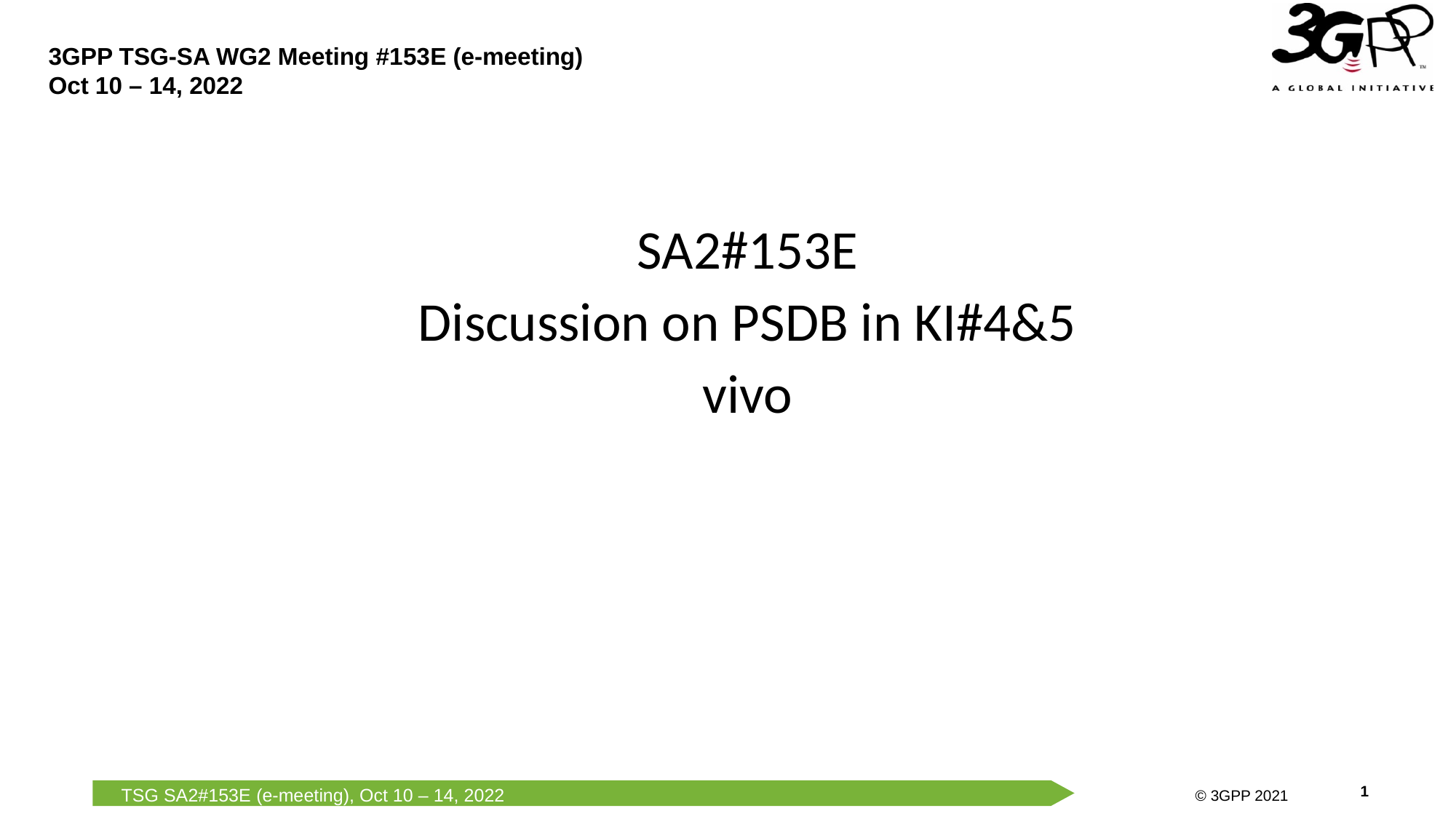

SA2#153E
Discussion on PSDB in KI#4&5
vivo